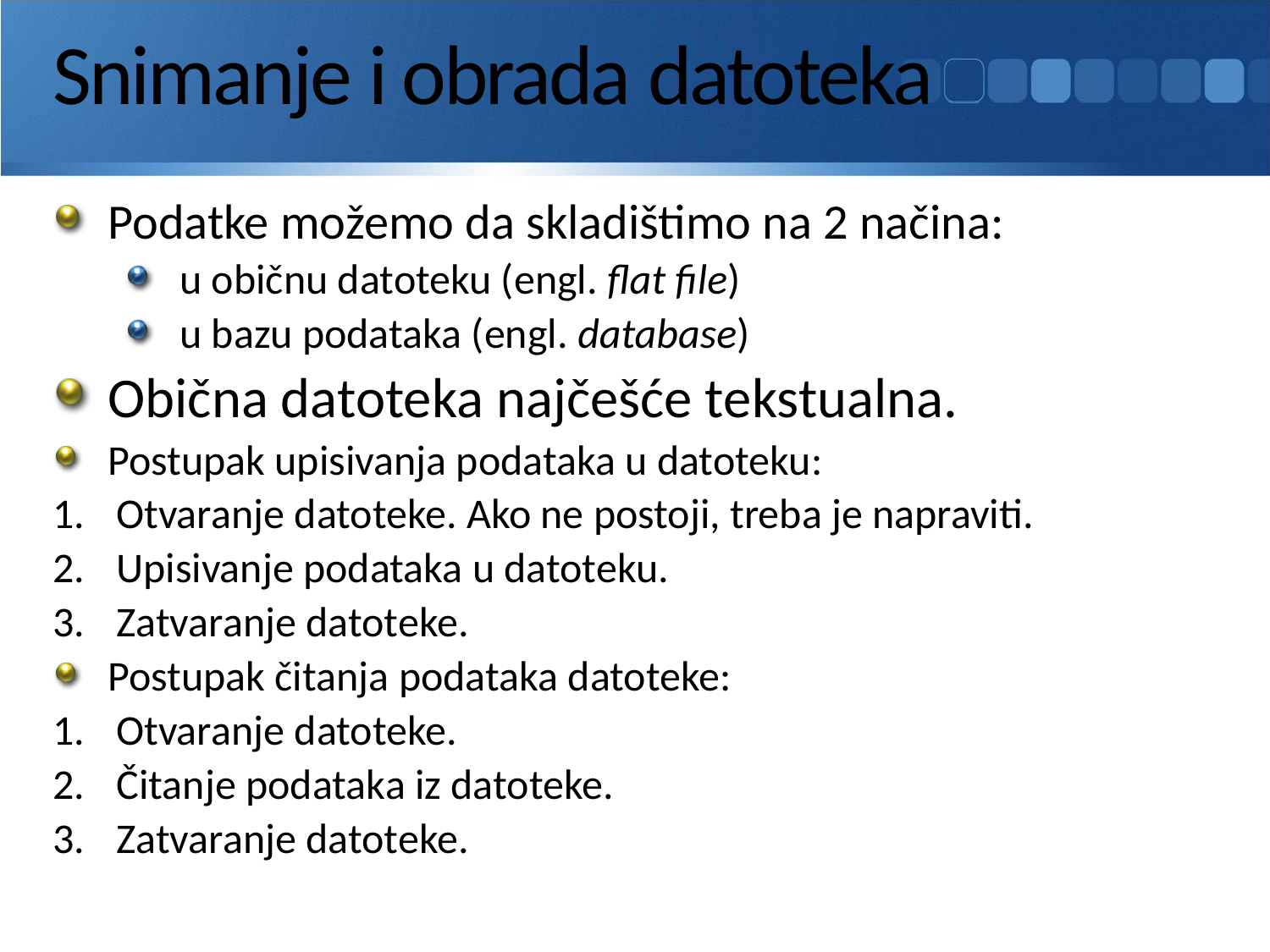

# Snimanje i obrada datoteka
Podatke možemo da skladištimo na 2 načina:
u običnu datoteku (engl. flat file)
u bazu podataka (engl. database)
Obična datoteka najčešće tekstualna.
Postupak upisivanja podataka u datoteku:
Otvaranje datoteke. Ako ne postoji, treba je napraviti.
Upisivanje podataka u datoteku.
Zatvaranje datoteke.
Postupak čitanja podataka datoteke:
Otvaranje datoteke.
Čitanje podataka iz datoteke.
Zatvaranje datoteke.

Rad sa datotekama
121